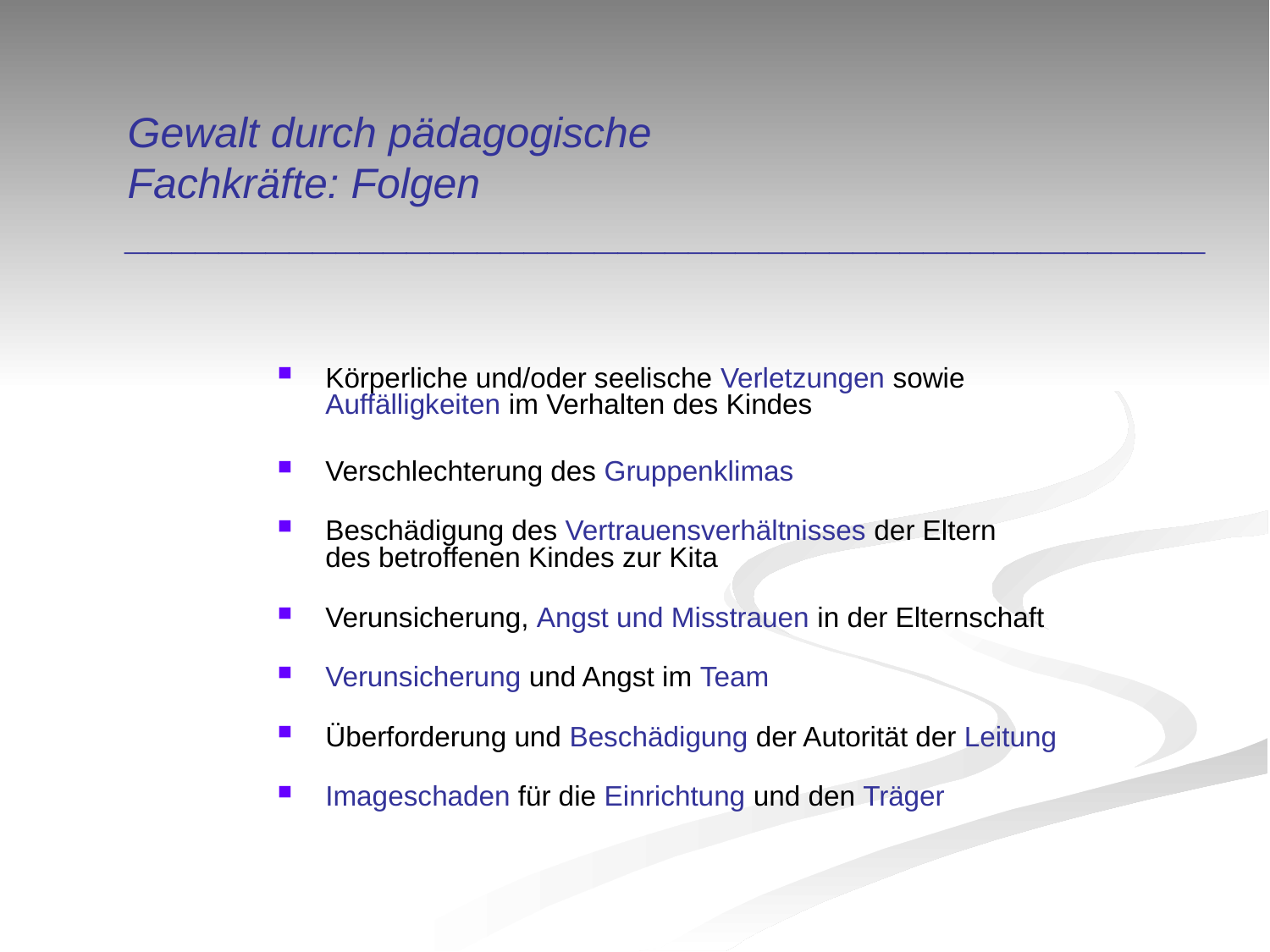

# Gewalt durch pädagogische Fachkräfte: Folgen ______________________________________________
Körperliche und/oder seelische Verletzungen sowie
Auffälligkeiten im Verhalten des Kindes
Verschlechterung des Gruppenklimas
Beschädigung des Vertrauensverhältnisses der Eltern
des betroffenen Kindes zur Kita
Verunsicherung, Angst und Misstrauen in der Elternschaft
Verunsicherung und Angst im Team
Überforderung und Beschädigung der Autorität der Leitung
Imageschaden für die Einrichtung und den Träger